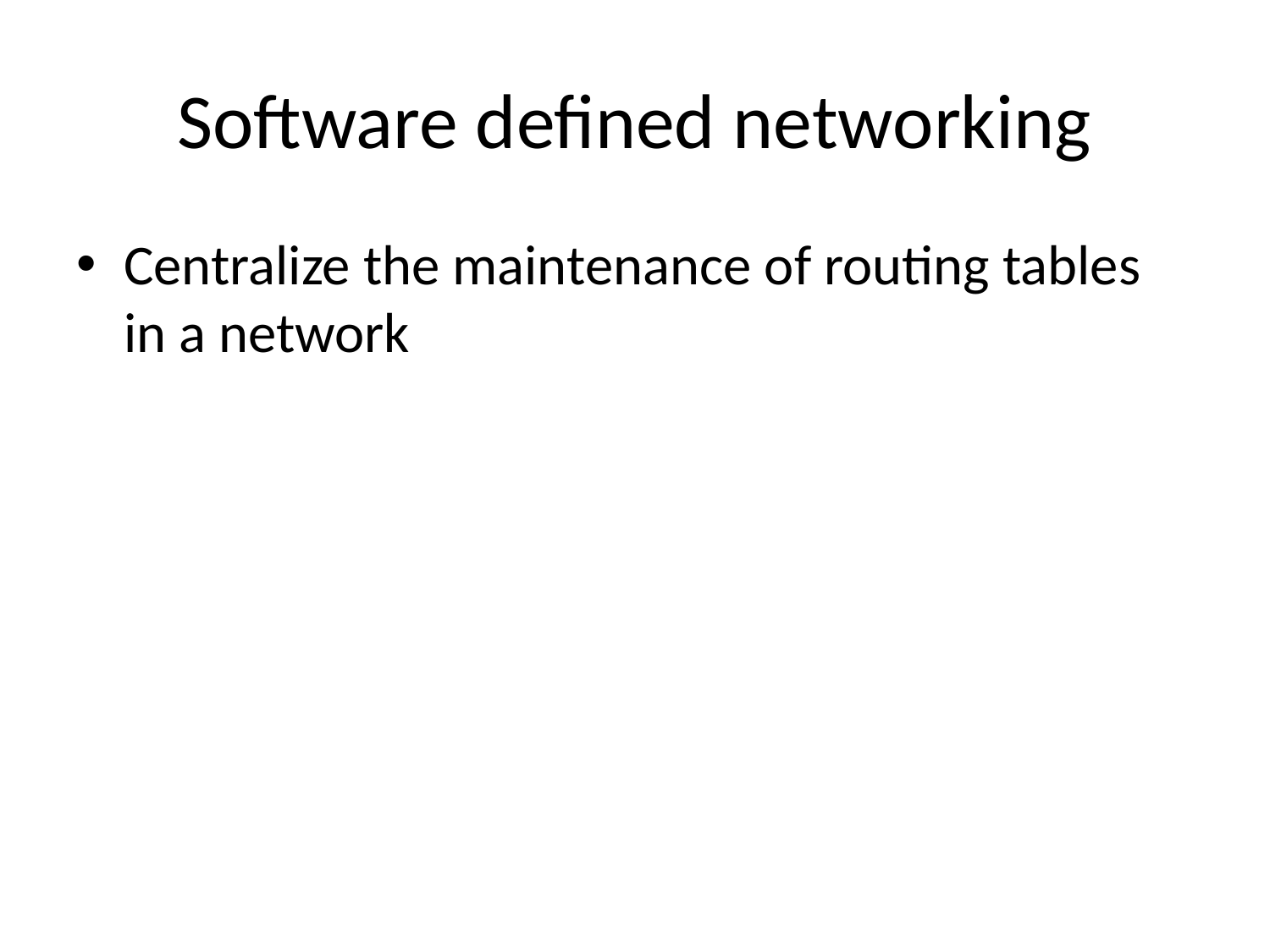

# Software defined networking
Centralize the maintenance of routing tables in a network